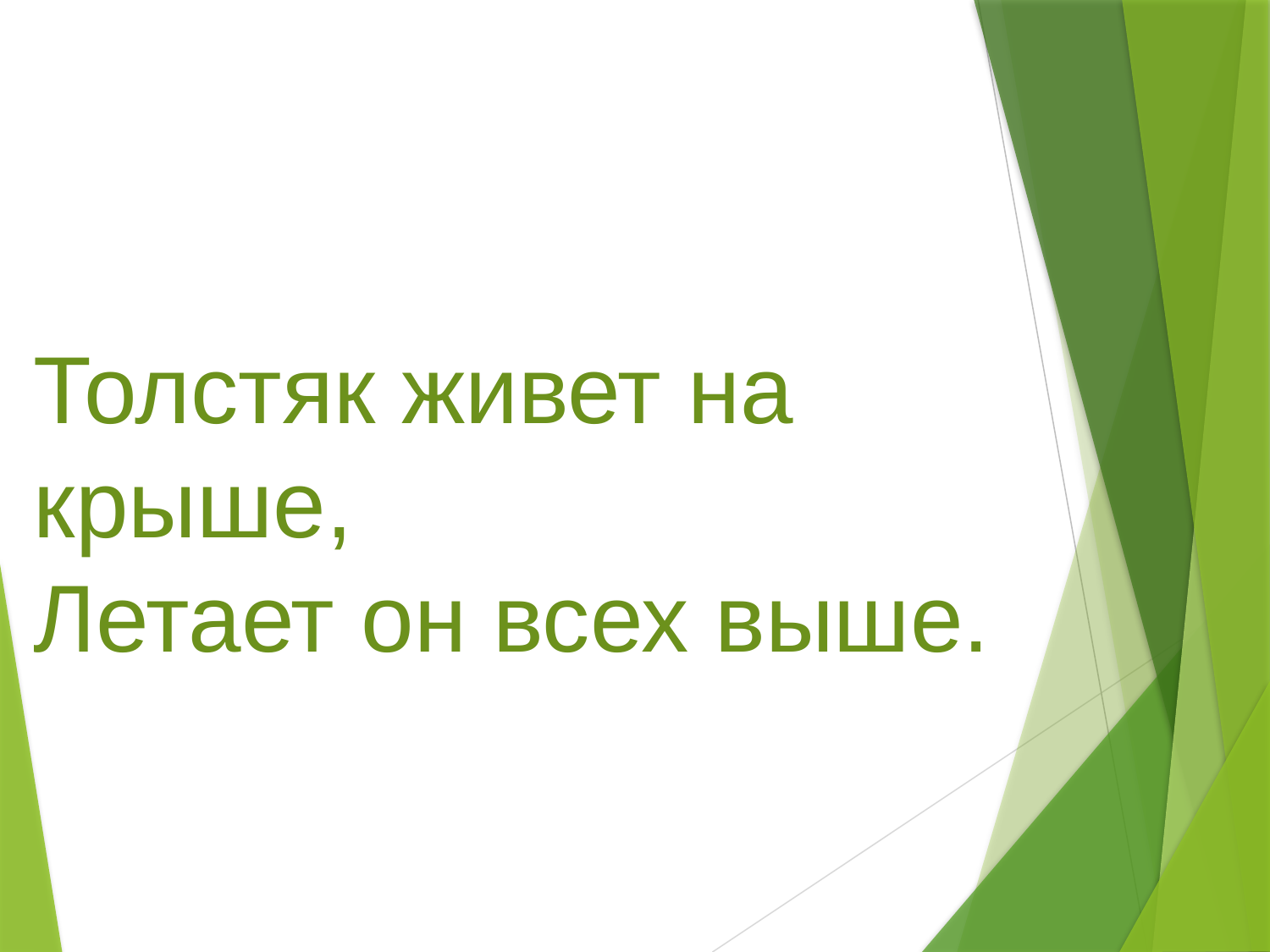

Толстяк живет на крыше,
Летает он всех выше.